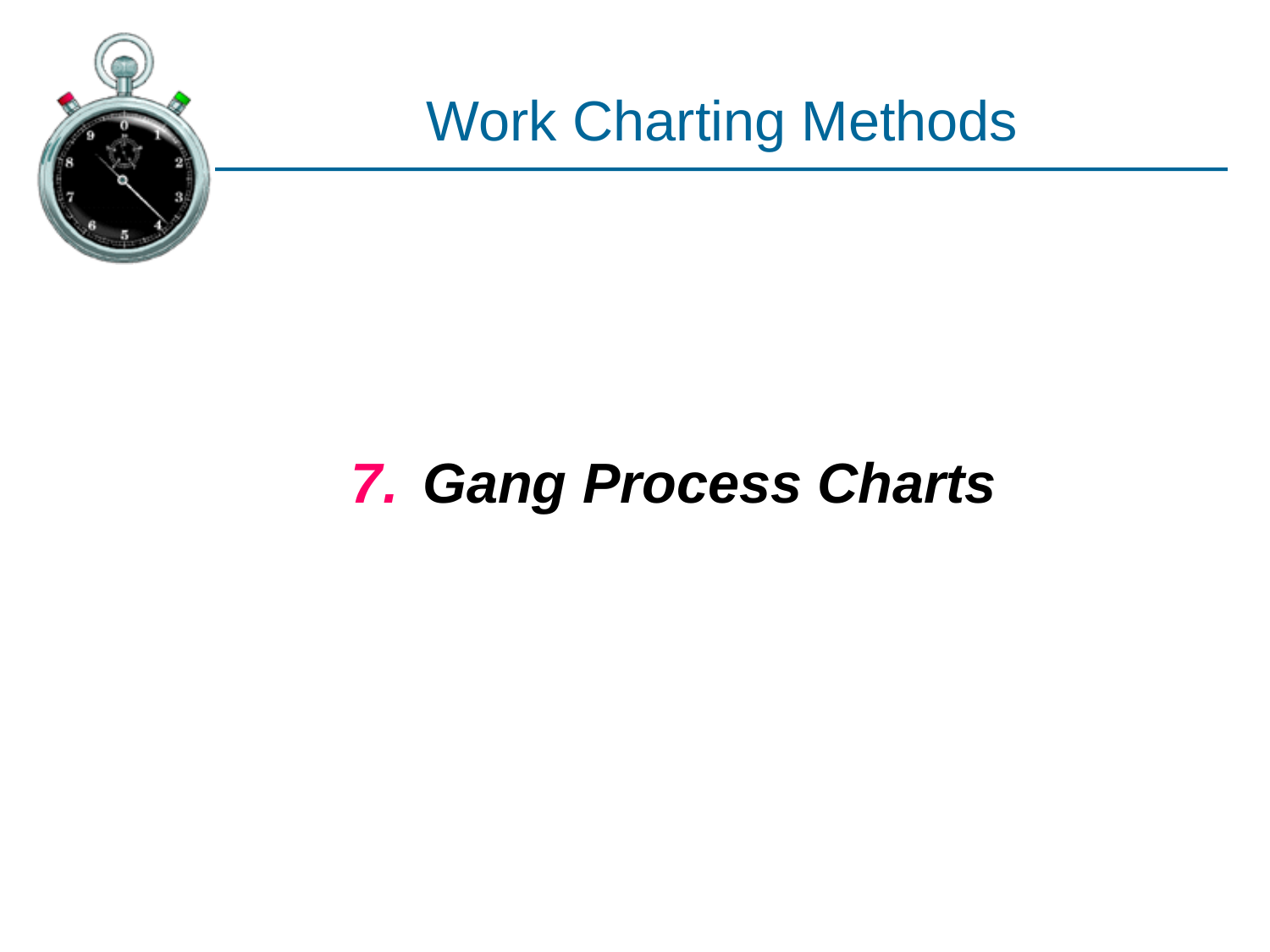

# Work Charting Methods

Gang Process Charts